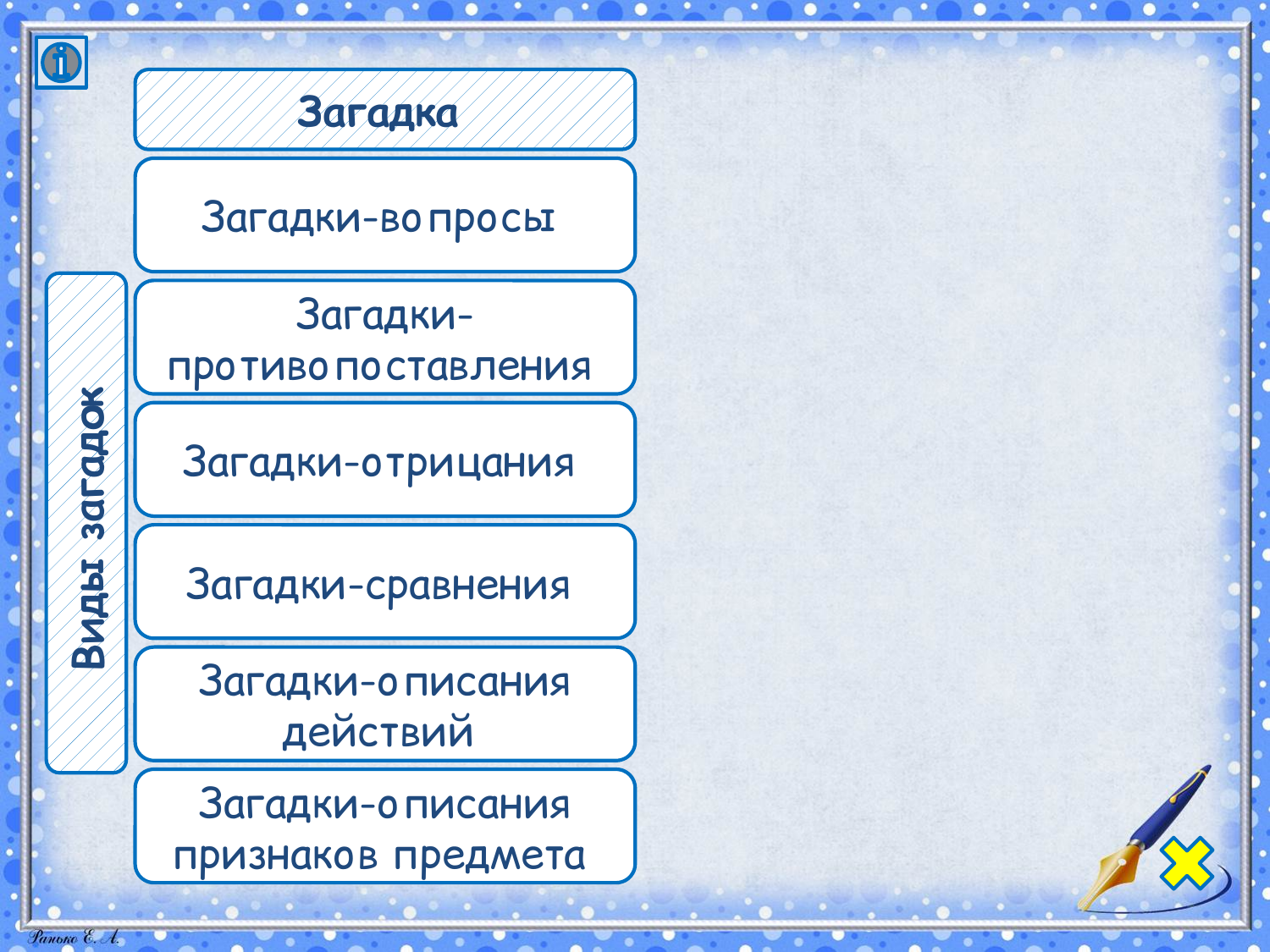

Загадка
Загадки-вопросы
Загадки-противопоставления
Загадки-отрицания
Виды загадок
Загадки-сравнения
Загадки-описания действий
Загадки-описания признаков предмета